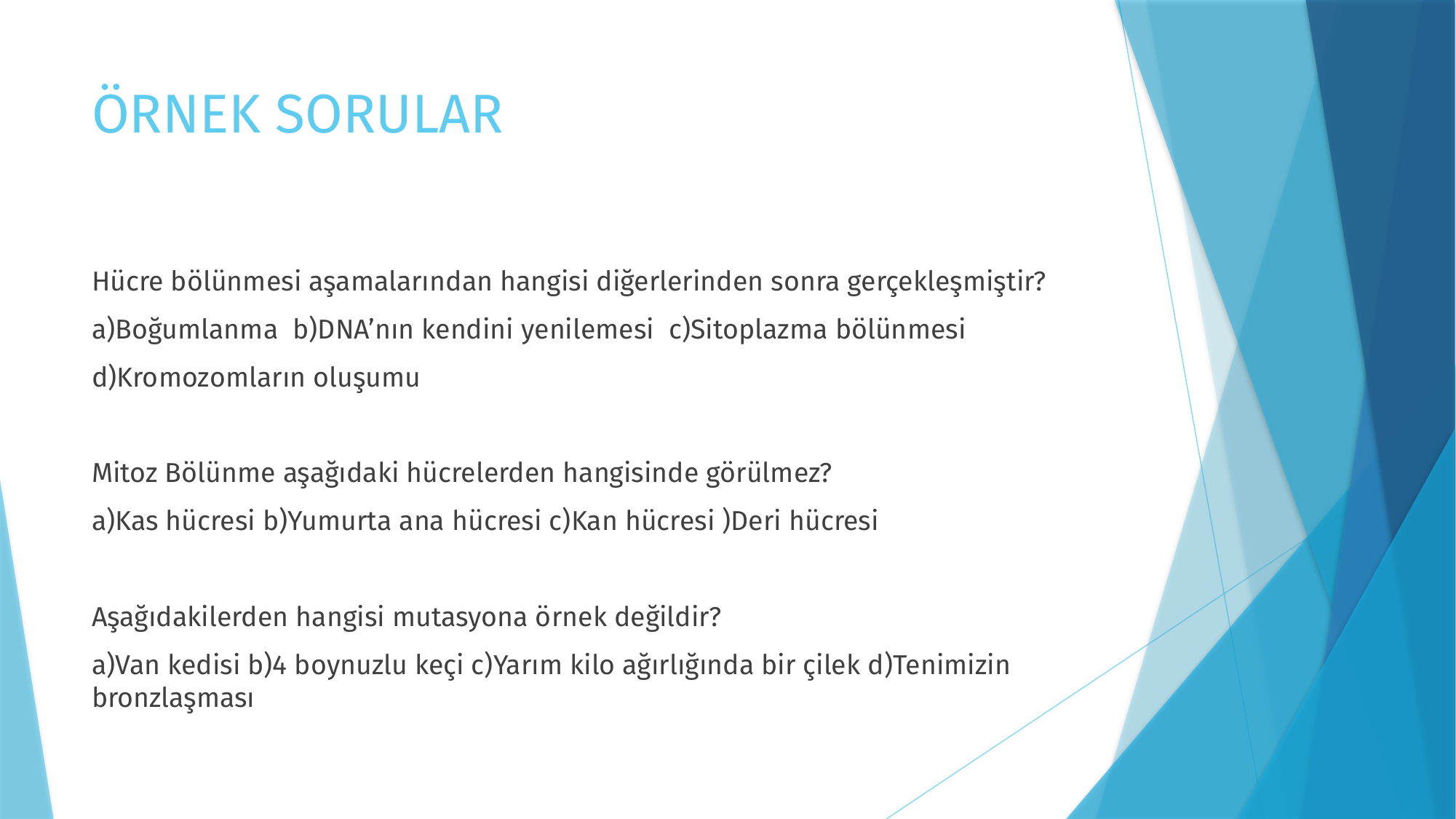

# ÖRNEK SORULAR
Hücre bölünmesi aşamalarından hangisi diğerlerinden sonra gerçekleşmiştir?
a)Boğumlanma  b)DNA’nın kendini yenilemesi  c)Sitoplazma bölünmesi
d)Kromozomların oluşumu

Mitoz Bölünme aşağıdaki hücrelerden hangisinde görülmez?
a)Kas hücresi b)Yumurta ana hücresi c)Kan hücresi )Deri hücresi

Aşağıdakilerden hangisi mutasyona örnek değildir?
a)Van kedisi b)4 boynuzlu keçi c)Yarım kilo ağırlığında bir çilek d)Tenimizin bronzlaşması